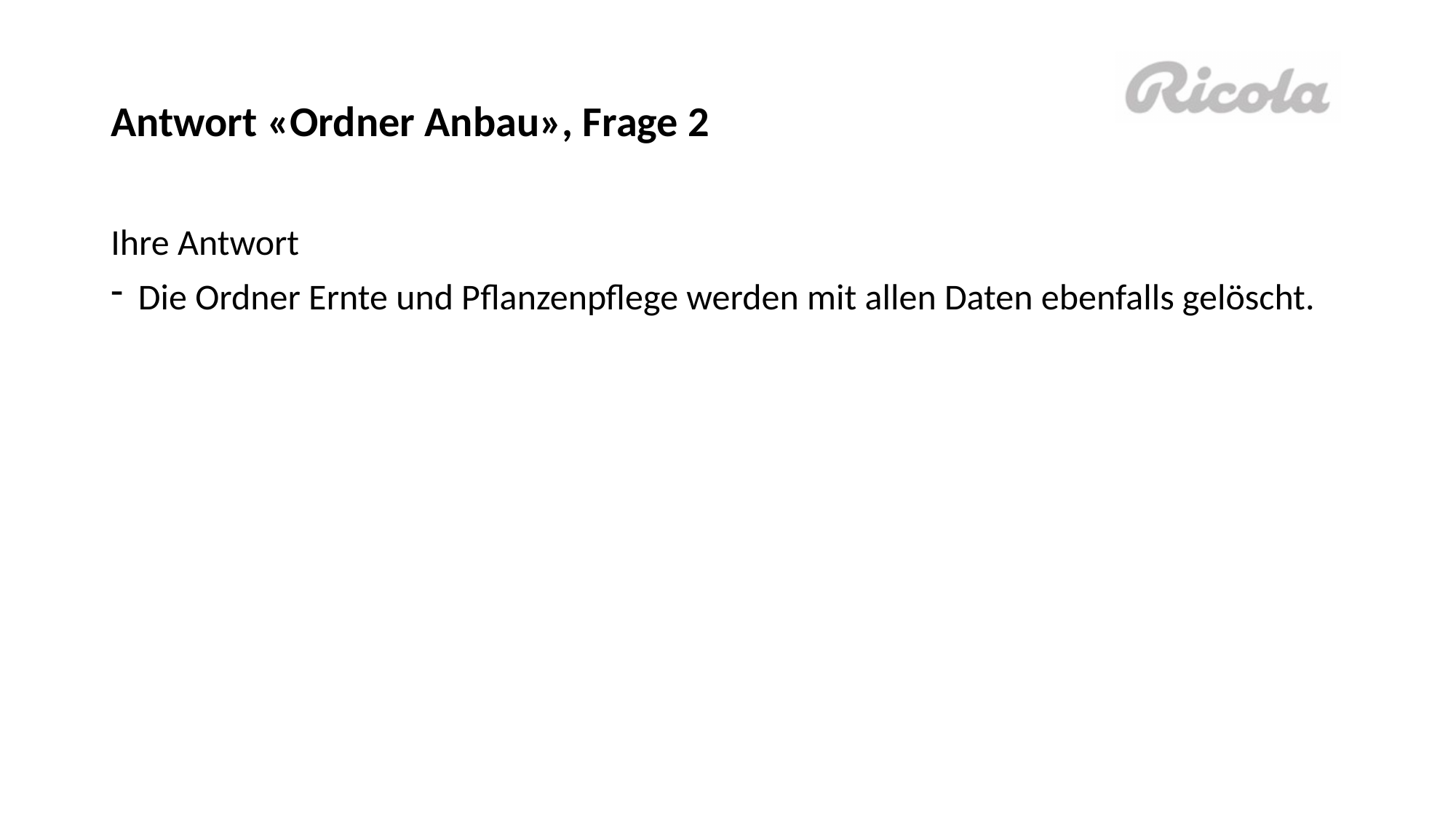

# Antwort «Ordner Anbau», Frage 2
Ihre Antwort
Die Ordner Ernte und Pflanzenpflege werden mit allen Daten ebenfalls gelöscht.